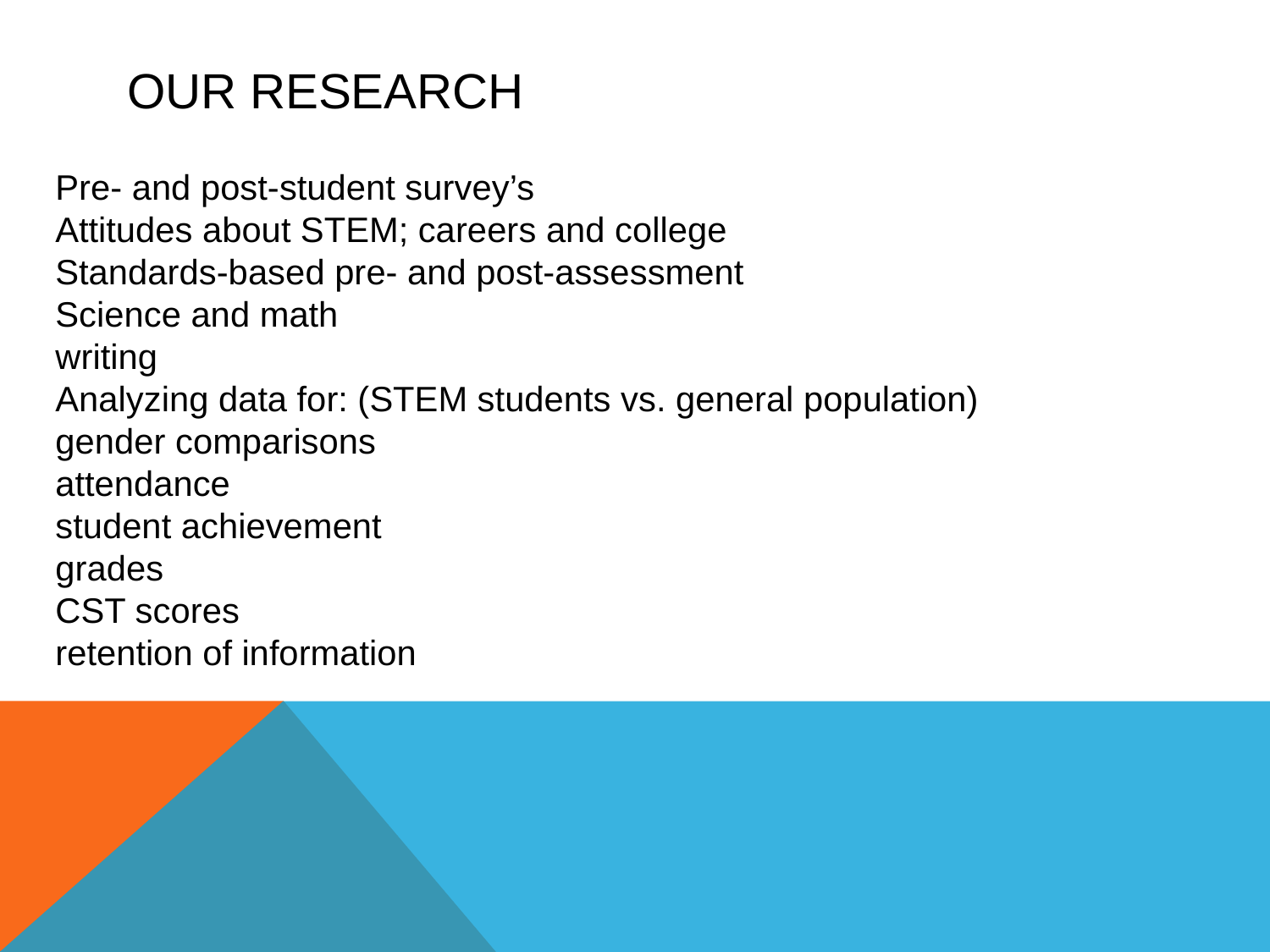

# Our Research
Pre- and post-student survey’s
Attitudes about STEM; careers and college
Standards-based pre- and post-assessment
Science and math
writing
Analyzing data for: (STEM students vs. general population)
gender comparisons
attendance
student achievement
grades
CST scores
retention of information